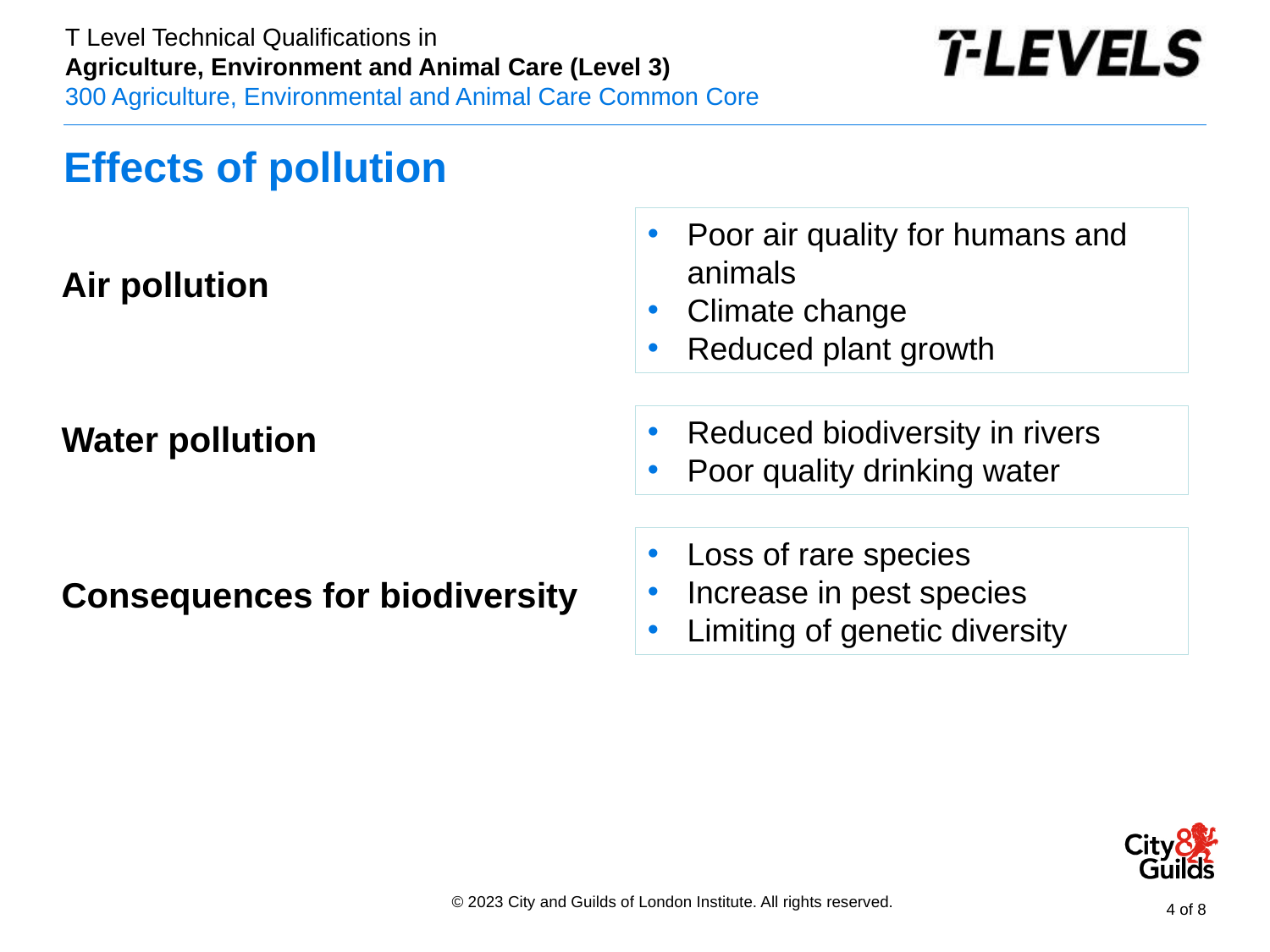

# Effects of pollution
Poor air quality for humans and animals
Climate change
Reduced plant growth
Air pollution

Water pollution

Consequences for biodiversity
Reduced biodiversity in rivers
Poor quality drinking water
Loss of rare species
Increase in pest species
Limiting of genetic diversity